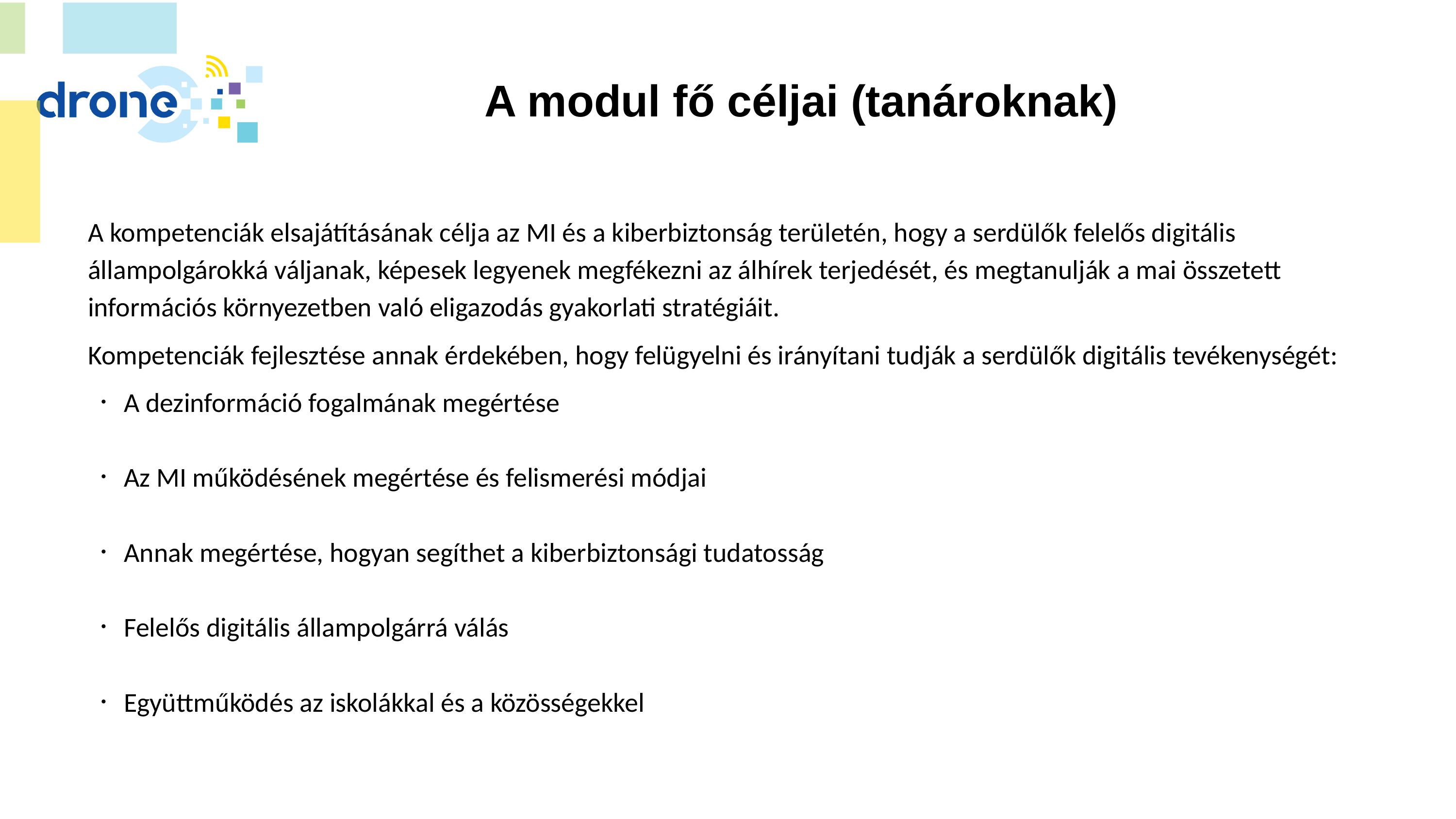

# A modul fő céljai (tanároknak)

A kompetenciák elsajátításának célja az MI és a kiberbiztonság területén, hogy a serdülők felelős digitális állampolgárokká váljanak, képesek legyenek megfékezni az álhírek terjedését, és megtanulják a mai összetett információs környezetben való eligazodás gyakorlati stratégiáit.
Kompetenciák fejlesztése annak érdekében, hogy felügyelni és irányítani tudják a serdülők digitális tevékenységét:
A dezinformáció fogalmának megértése
Az MI működésének megértése és felismerési módjai
Annak megértése, hogyan segíthet a kiberbiztonsági tudatosság
Felelős digitális állampolgárrá válás
Együttműködés az iskolákkal és a közösségekkel